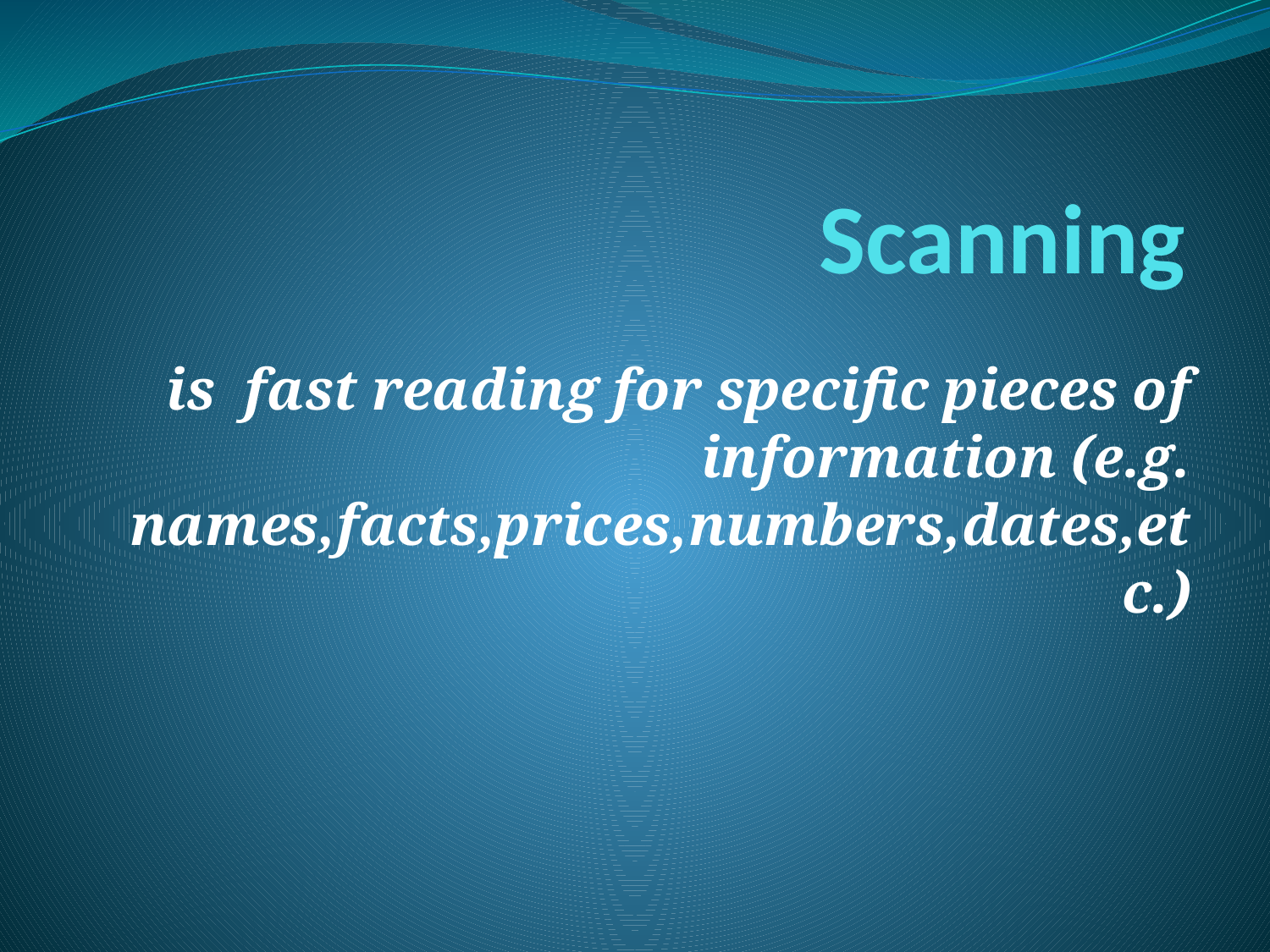

# Scanning
is  fast reading for specific pieces of information (e.g. names,facts,prices,numbers,dates,etc.)